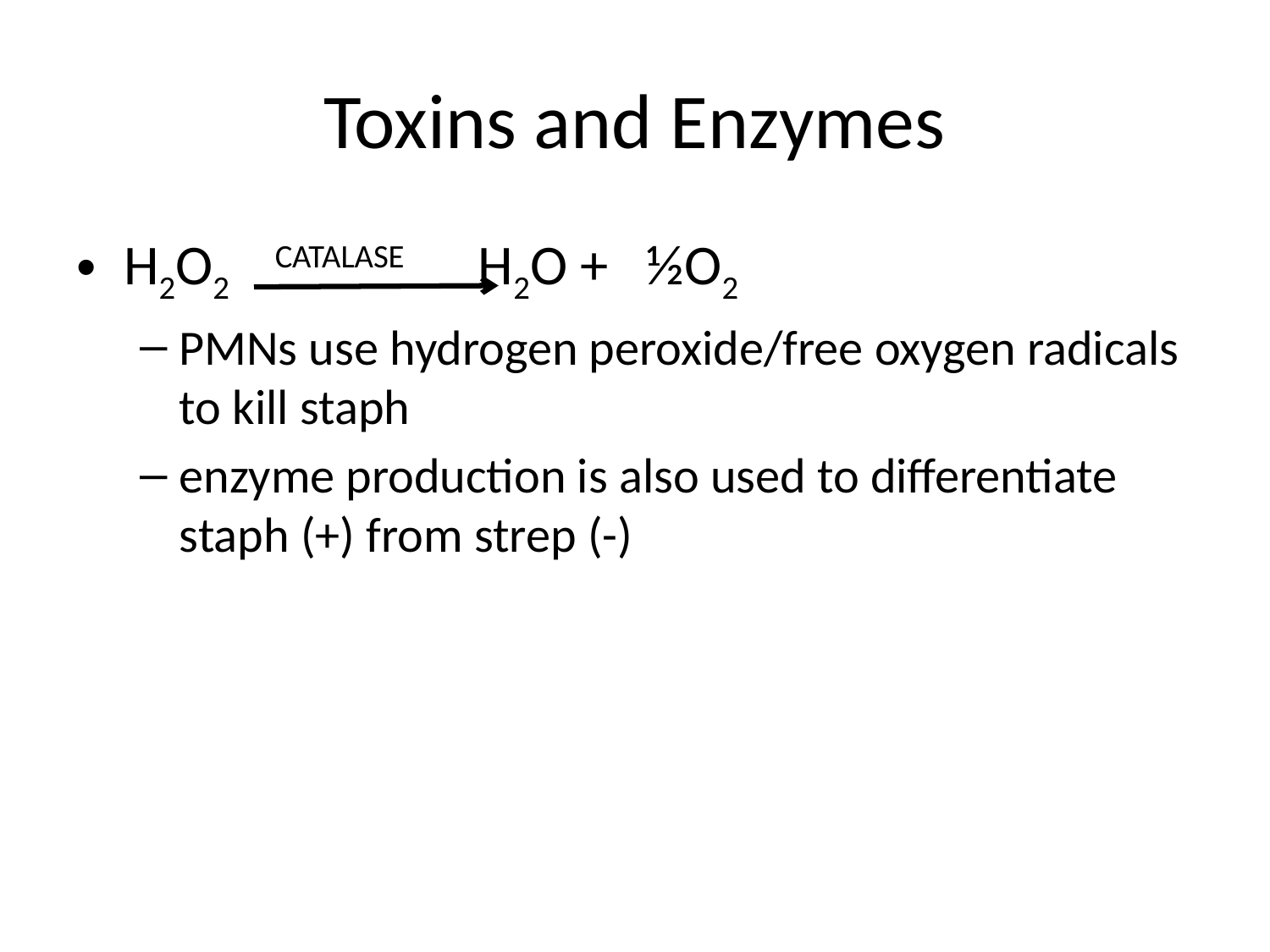

# Toxins and Enzymes
H2O2    CATALASE          H2O +   ½O2
PMNs use hydrogen peroxide/free oxygen radicals to kill staph
enzyme production is also used to differentiate staph (+) from strep (-)